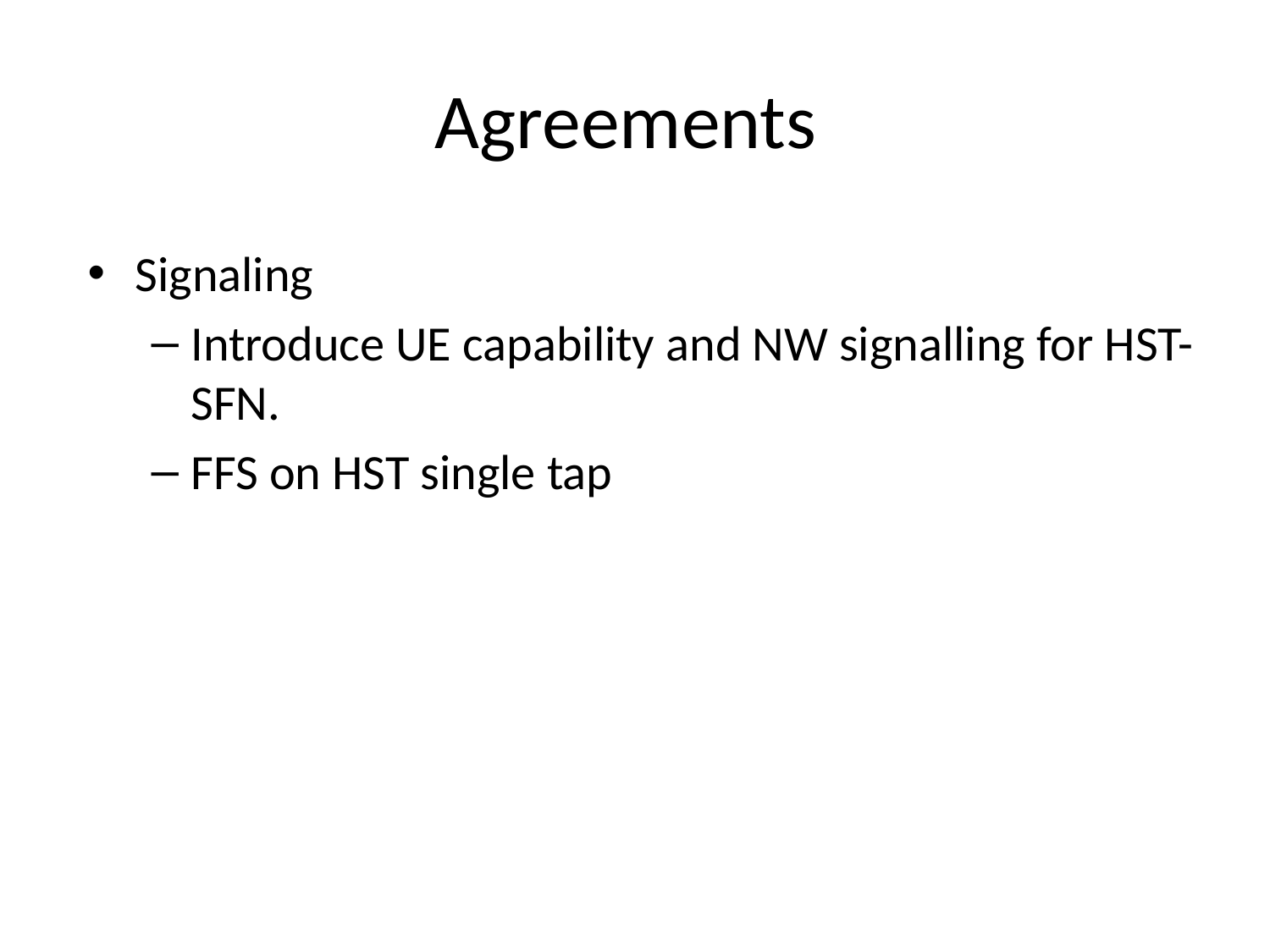

# Agreements
Signaling
Introduce UE capability and NW signalling for HST-SFN.
FFS on HST single tap